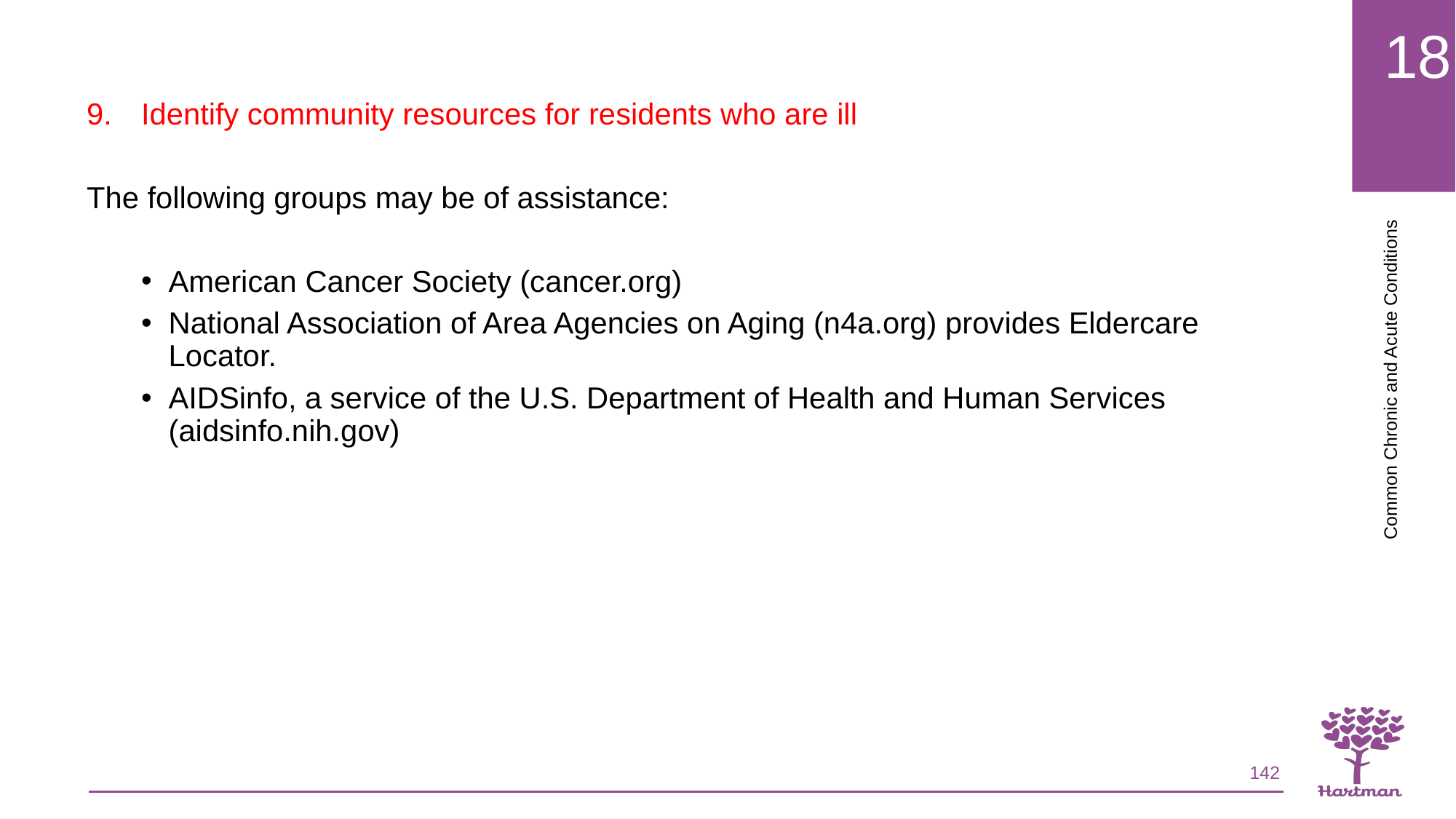

Identify community resources for residents who are ill

The following groups may be of assistance:

American Cancer Society (cancer.org)
National Association of Area Agencies on Aging (n4a.org) provides Eldercare Locator.
AIDSinfo, a service of the U.S. Department of Health and Human Services (aidsinfo.nih.gov)

142